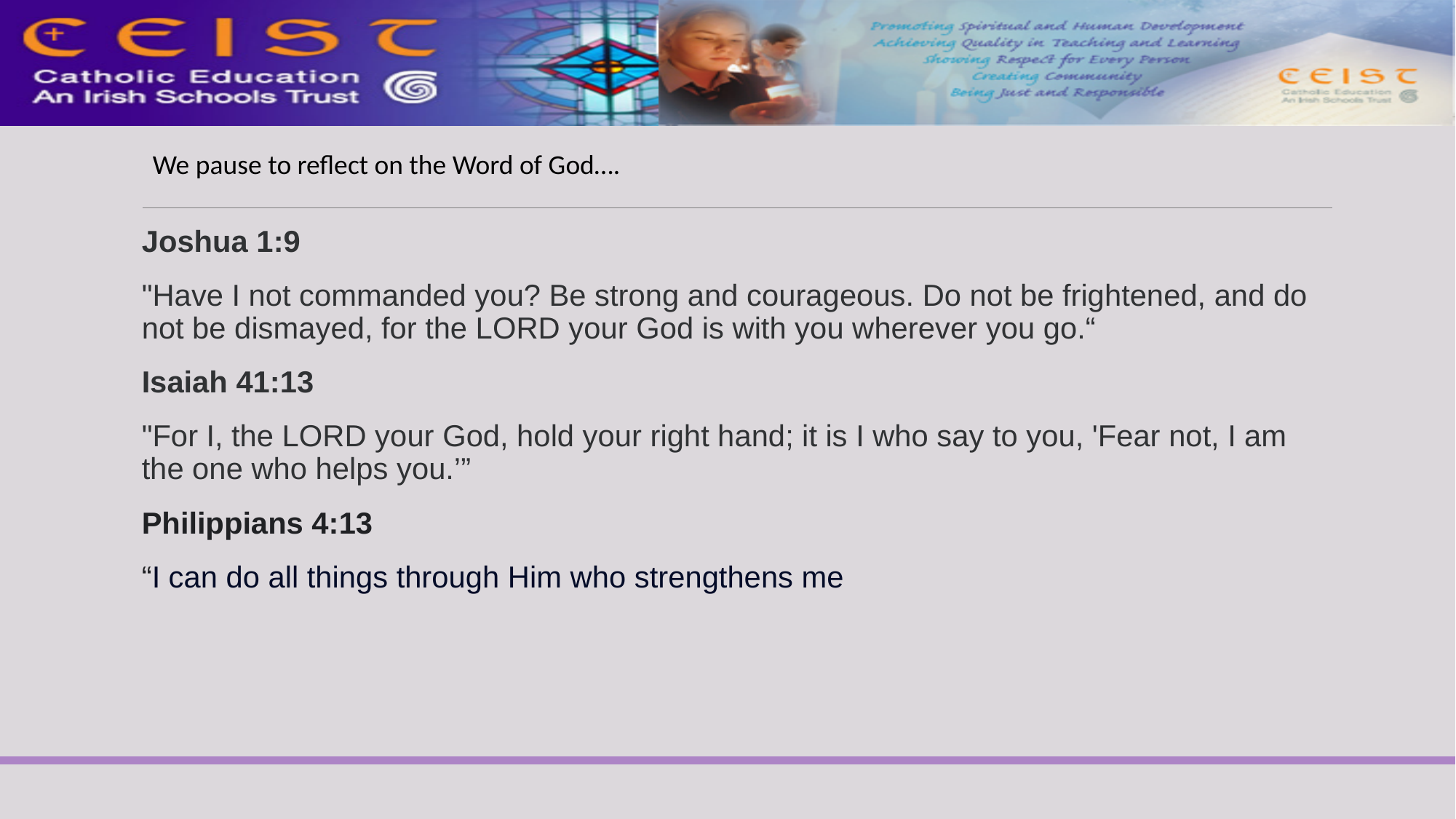

We pause to reflect on the Word of God….
Joshua 1:9
"Have I not commanded you? Be strong and courageous. Do not be frightened, and do not be dismayed, for the LORD your God is with you wherever you go.“
Isaiah 41:13
"For I, the LORD your God, hold your right hand; it is I who say to you, 'Fear not, I am the one who helps you.’”
Philippians 4:13
“I can do all things through Him who strengthens me